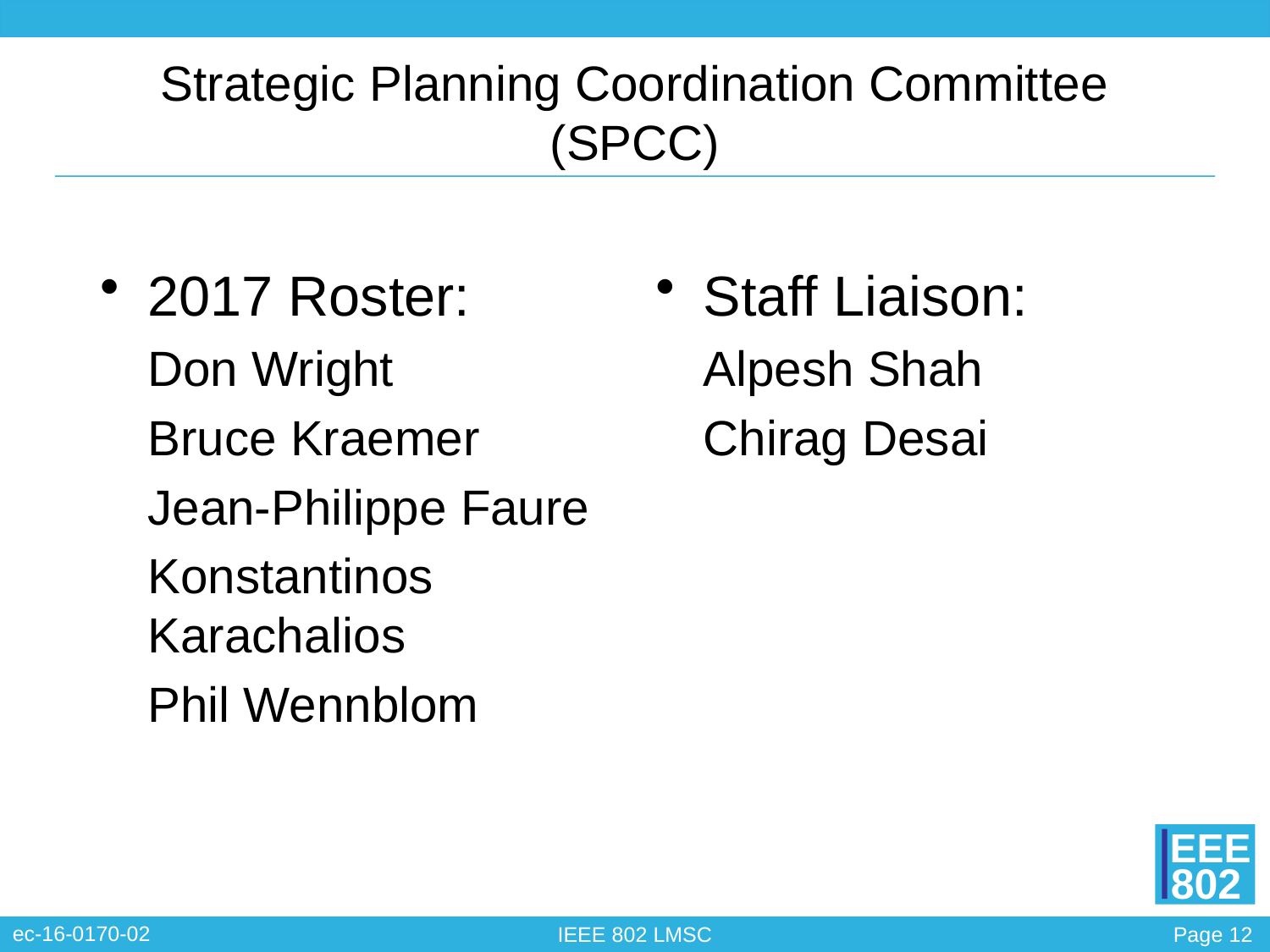

# Strategic Planning Coordination Committee (SPCC)
2017 Roster:
Don Wright
Bruce Kraemer
Jean-Philippe Faure
Konstantinos Karachalios
Phil Wennblom

Staff Liaison:
Alpesh Shah
Chirag Desai